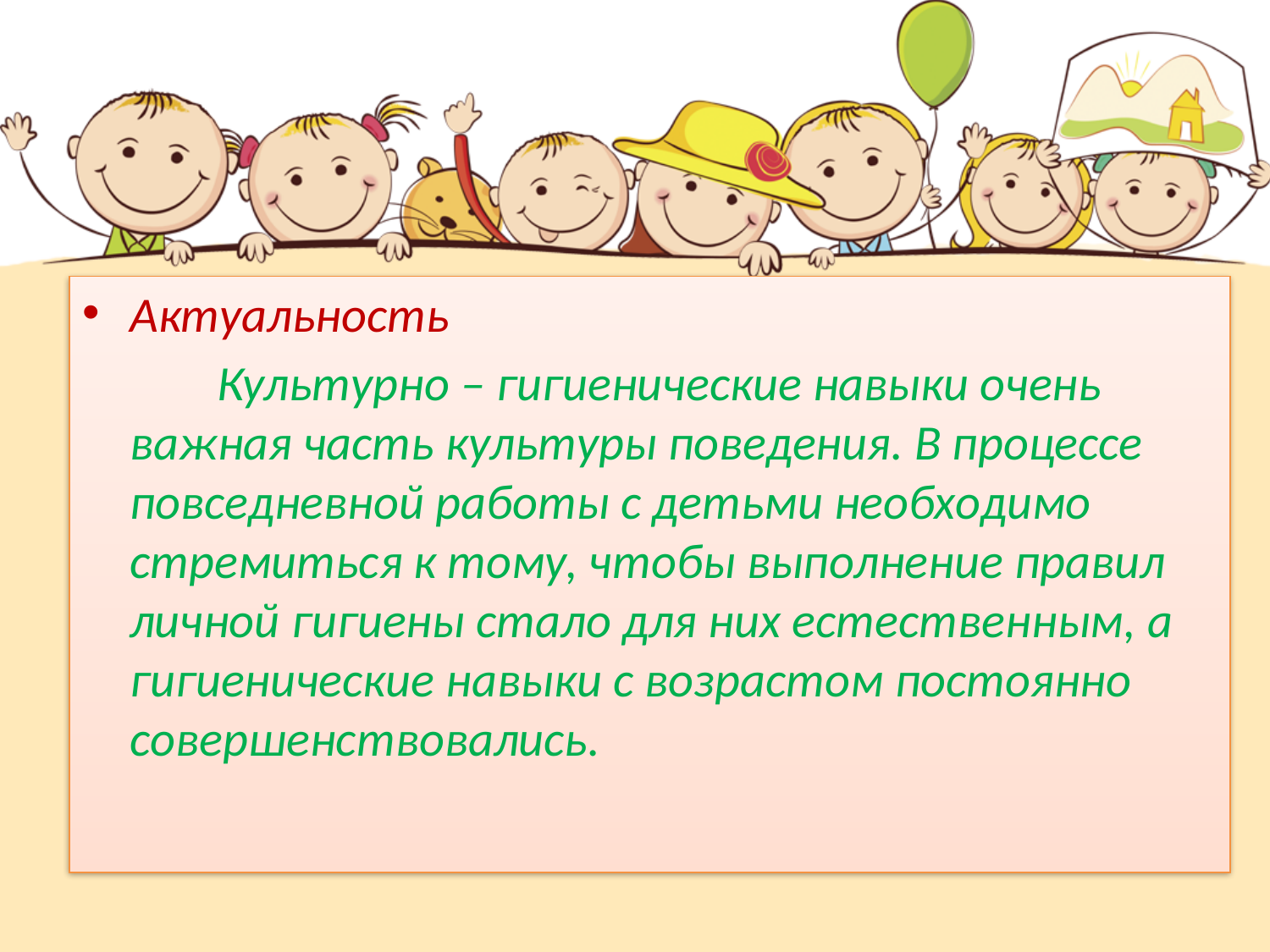

#
Актуальность
            Культурно – гигиенические навыки очень важная часть культуры поведения. В процессе повседневной работы с детьми необходимо стремиться к тому, чтобы выполнение правил личной гигиены стало для них естественным, а гигиенические навыки с возрастом постоянно совершенствовались.